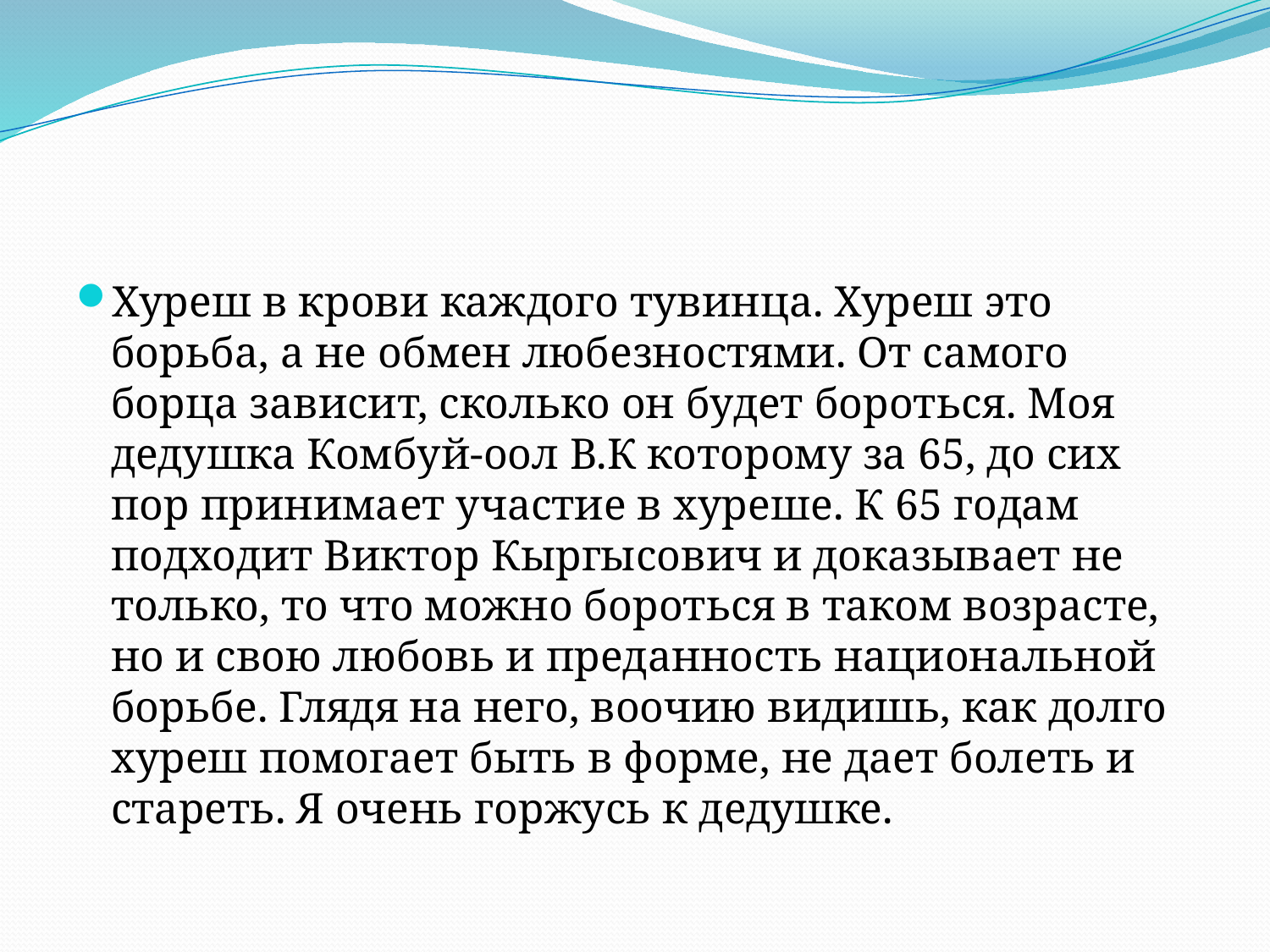

#
Хуреш в крови каждого тувинца. Хуреш это борьба, а не обмен любезностями. От самого борца зависит, сколько он будет бороться. Моя дедушка Комбуй-оол В.К которому за 65, до сих пор принимает участие в хуреше. К 65 годам подходит Виктор Кыргысович и доказывает не только, то что можно бороться в таком возрасте, но и свою любовь и преданность национальной борьбе. Глядя на него, воочию видишь, как долго хуреш помогает быть в форме, не дает болеть и стареть. Я очень горжусь к дедушке.